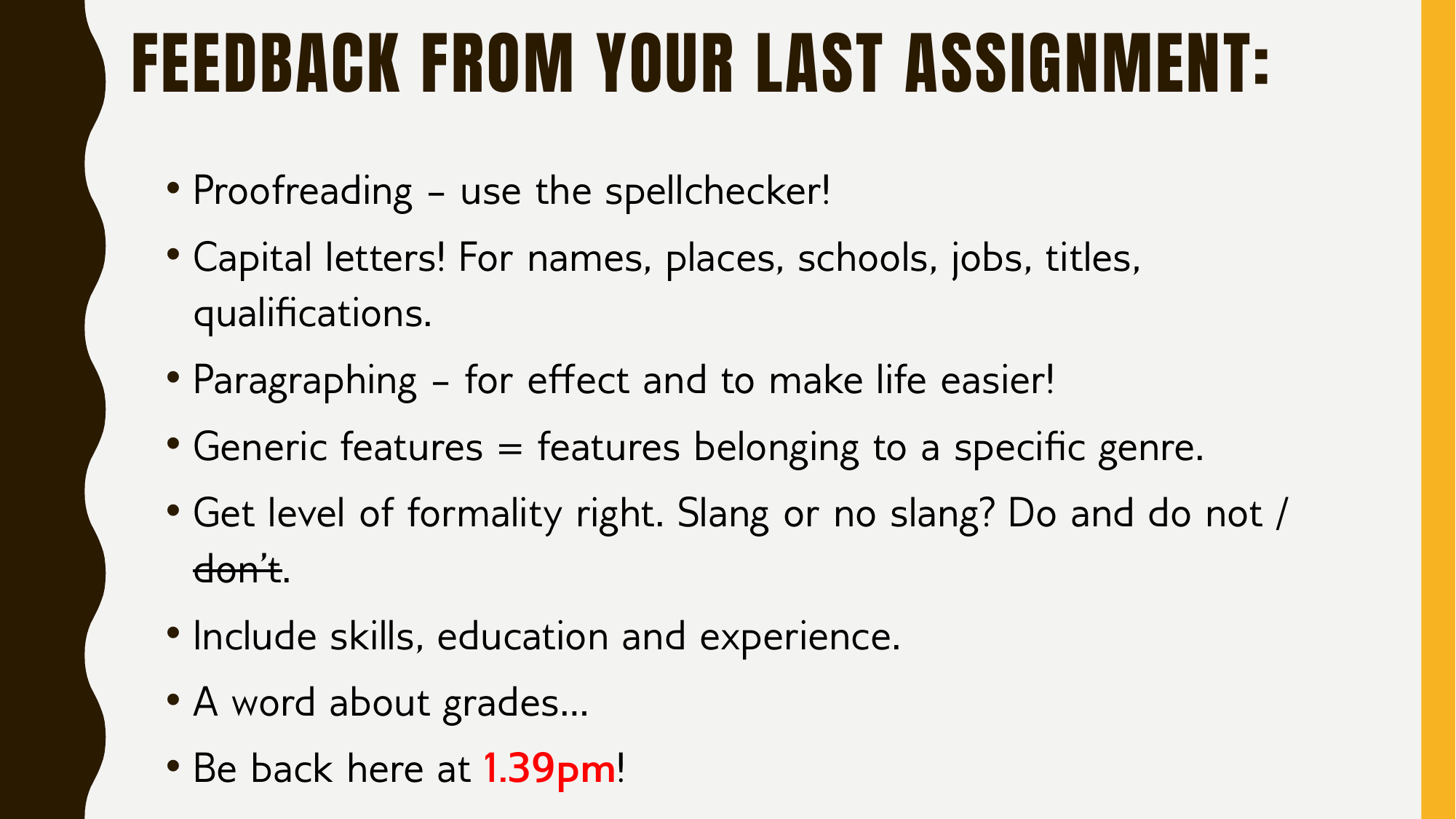

# Feedback from your last assignment:
Proofreading – use the spellchecker!
Capital letters! For names, places, schools, jobs, titles, qualifications.
Paragraphing – for effect and to make life easier!
Generic features = features belonging to a specific genre.
Get level of formality right. Slang or no slang? Do and do not / don’t.
Include skills, education and experience.
A word about grades…
Be back here at 1.39pm!